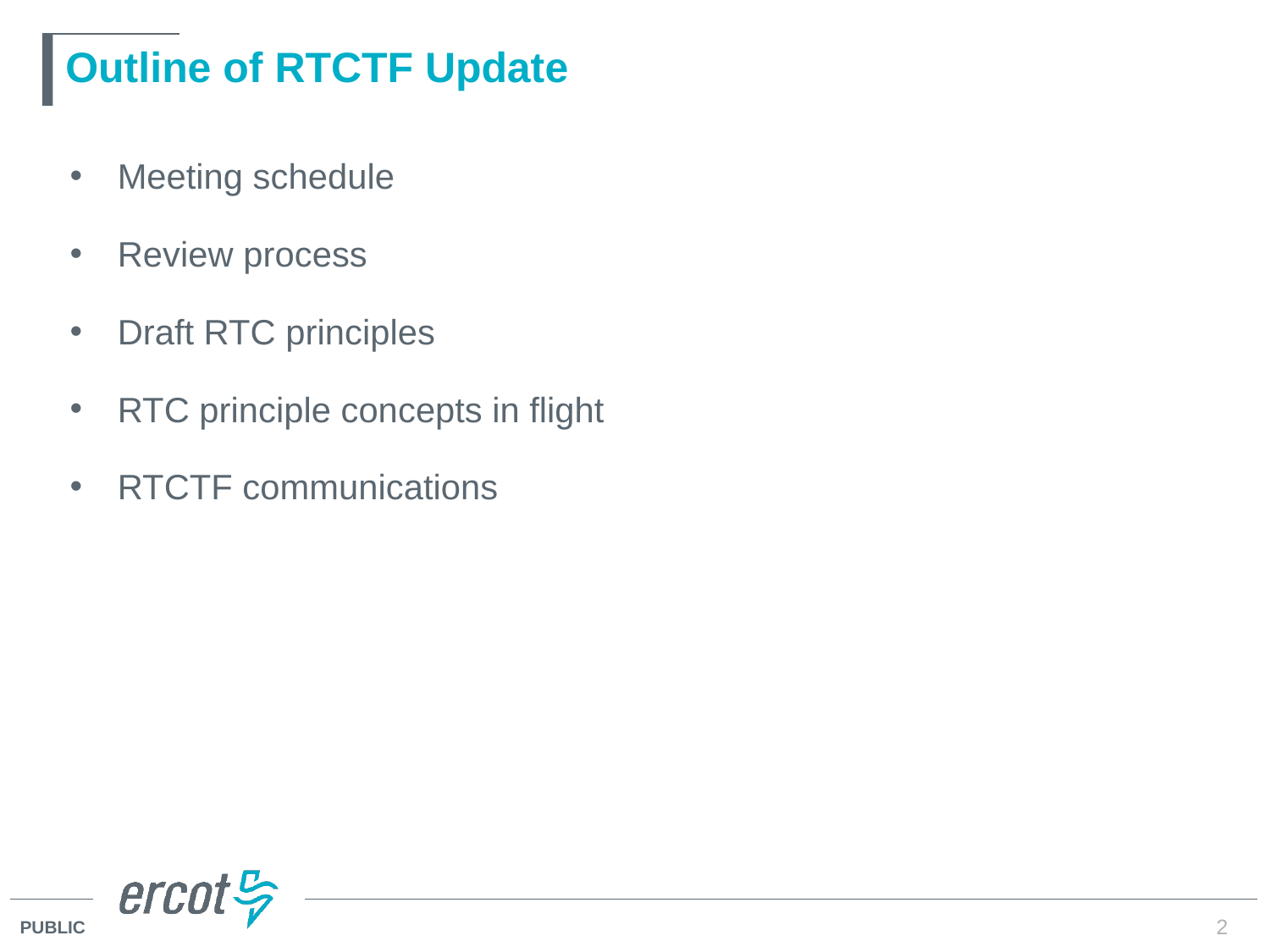

# Outline of RTCTF Update
Meeting schedule
Review process
Draft RTC principles
RTC principle concepts in flight
RTCTF communications

2